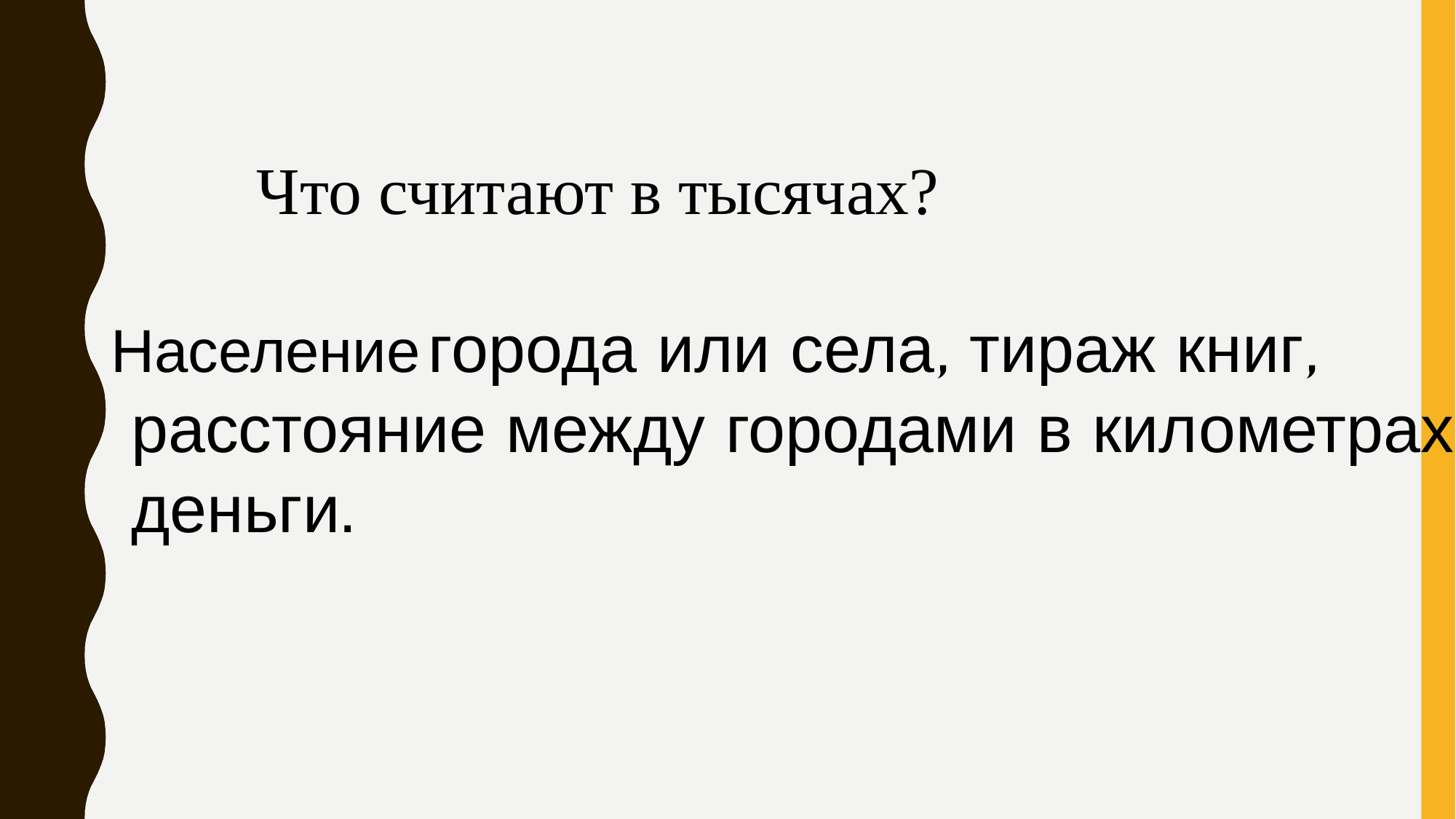

Что считают в тысячах?
Население города или села, тираж книг,
 расстояние между городами в километрах,
 деньги.